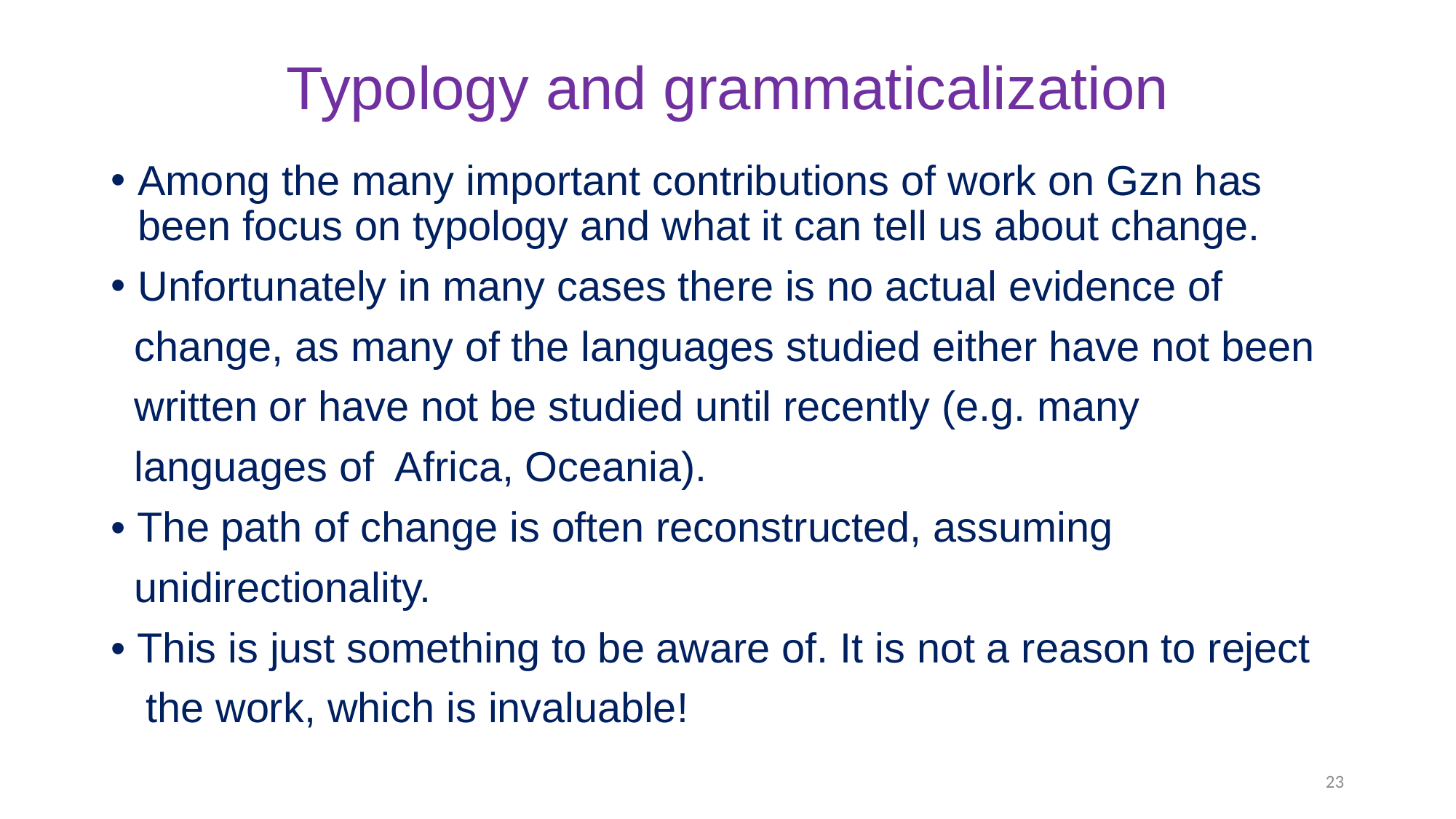

# Typology and grammaticalization
Among the many important contributions of work on Gzn has been focus on typology and what it can tell us about change.
Unfortunately in many cases there is no actual evidence of
  change, as many of the languages studied either have not been
  written or have not be studied until recently (e.g. many
  languages of  Africa, Oceania).
• The path of change is often reconstructed, assuming
  unidirectionality.
• This is just something to be aware of. It is not a reason to reject
   the work, which is invaluable!
23